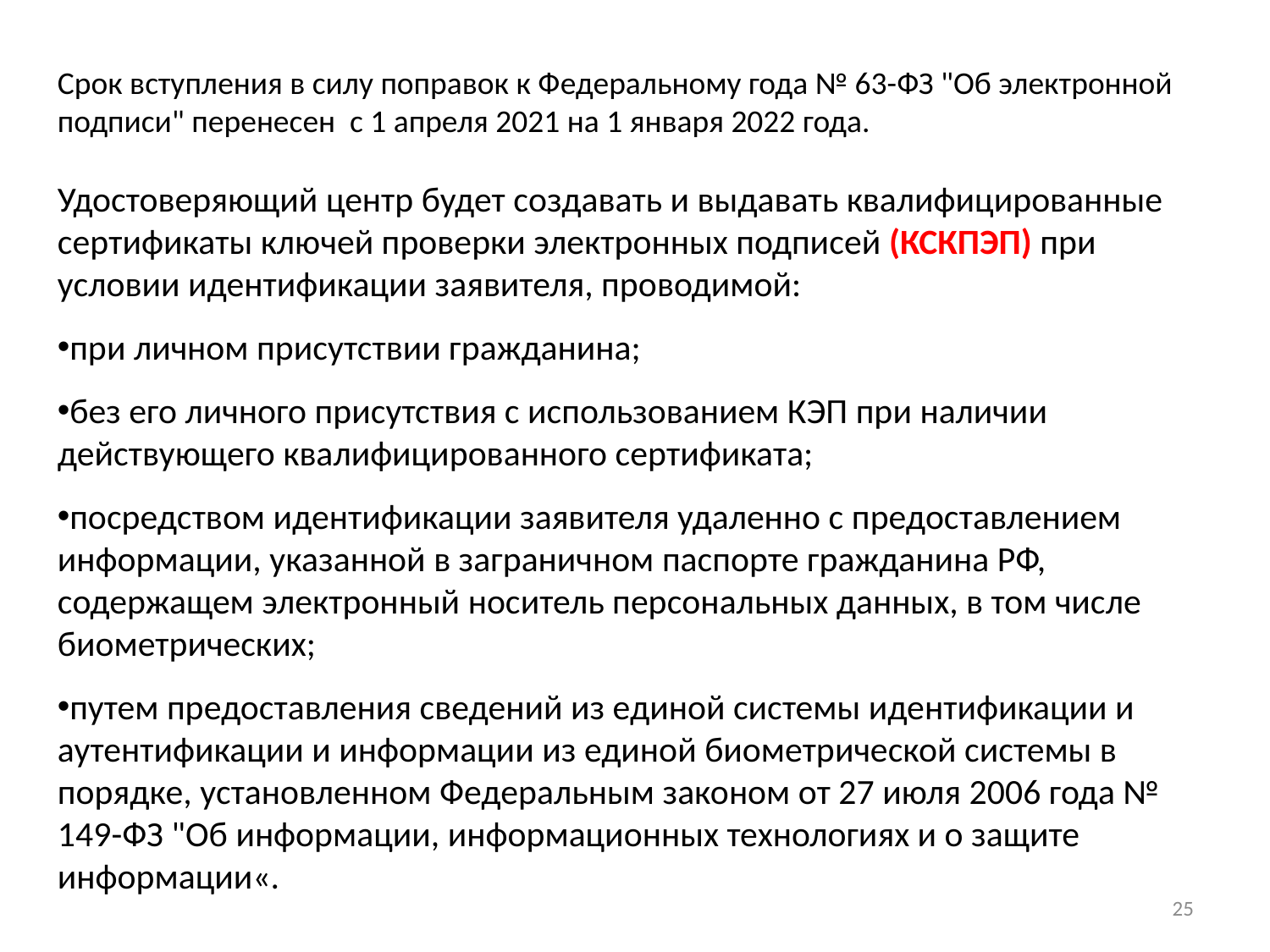

Срок вступления в силу поправок к Федеральному года № 63-ФЗ "Об электронной подписи" перенесен  с 1 апреля 2021 на 1 января 2022 года.

Удостоверяющий центр будет создавать и выдавать квалифицированные сертификаты ключей проверки электронных подписей (КСКПЭП) при условии идентификации заявителя, проводимой:
при личном присутствии гражданина;
без его личного присутствия с использованием КЭП при наличии действующего квалифицированного сертификата;
посредством идентификации заявителя удаленно с предоставлением информации, указанной в заграничном паспорте гражданина РФ, содержащем электронный носитель персональных данных, в том числе биометрических;
путем предоставления сведений из единой системы идентификации и аутентификации и информации из единой биометрической системы в порядке, установленном Федеральным законом от 27 июля 2006 года № 149-ФЗ "Об информации, информационных технологиях и о защите информации«.
25